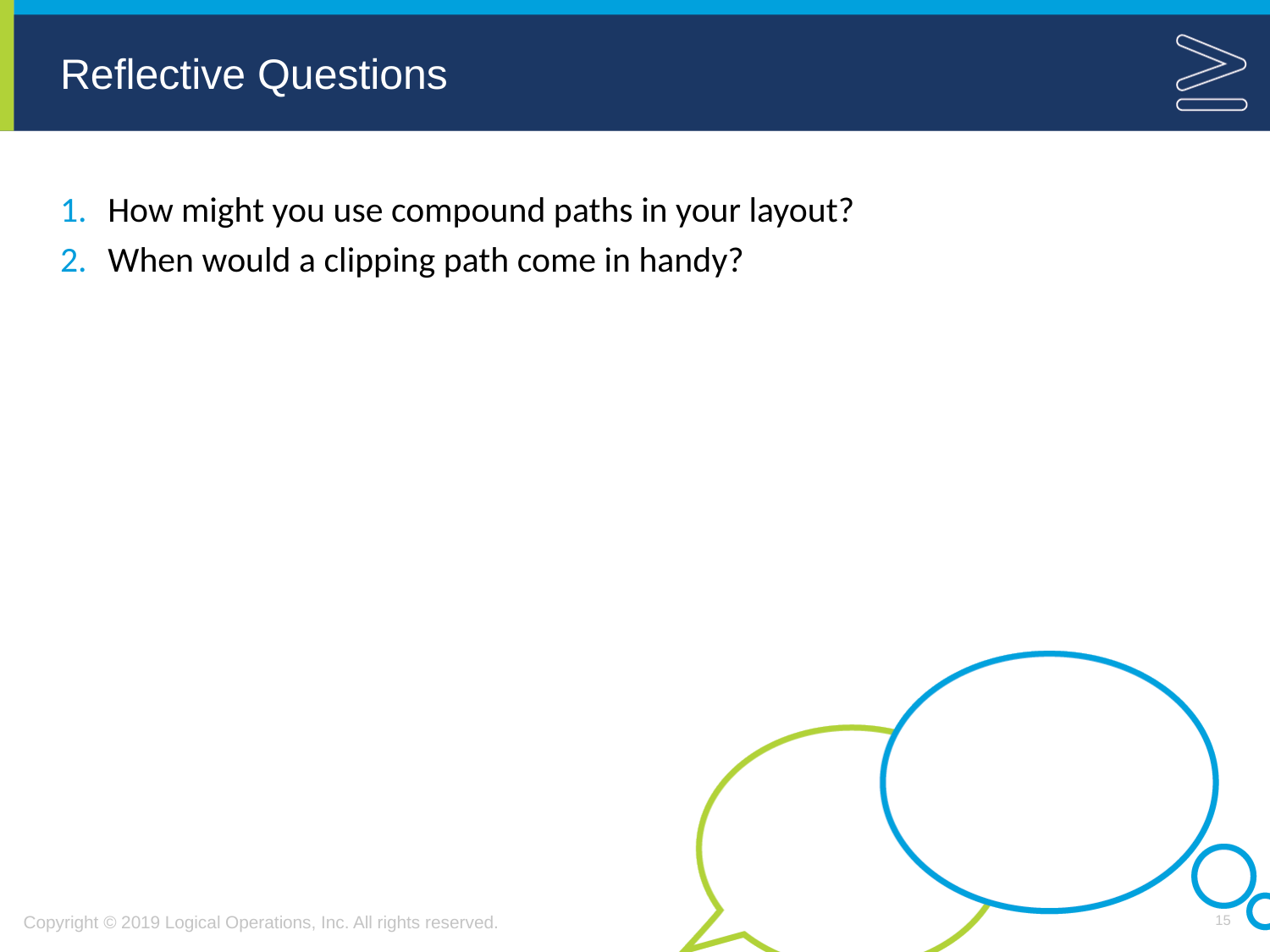

# Reflective Questions
How might you use compound paths in your layout?
When would a clipping path come in handy?
15